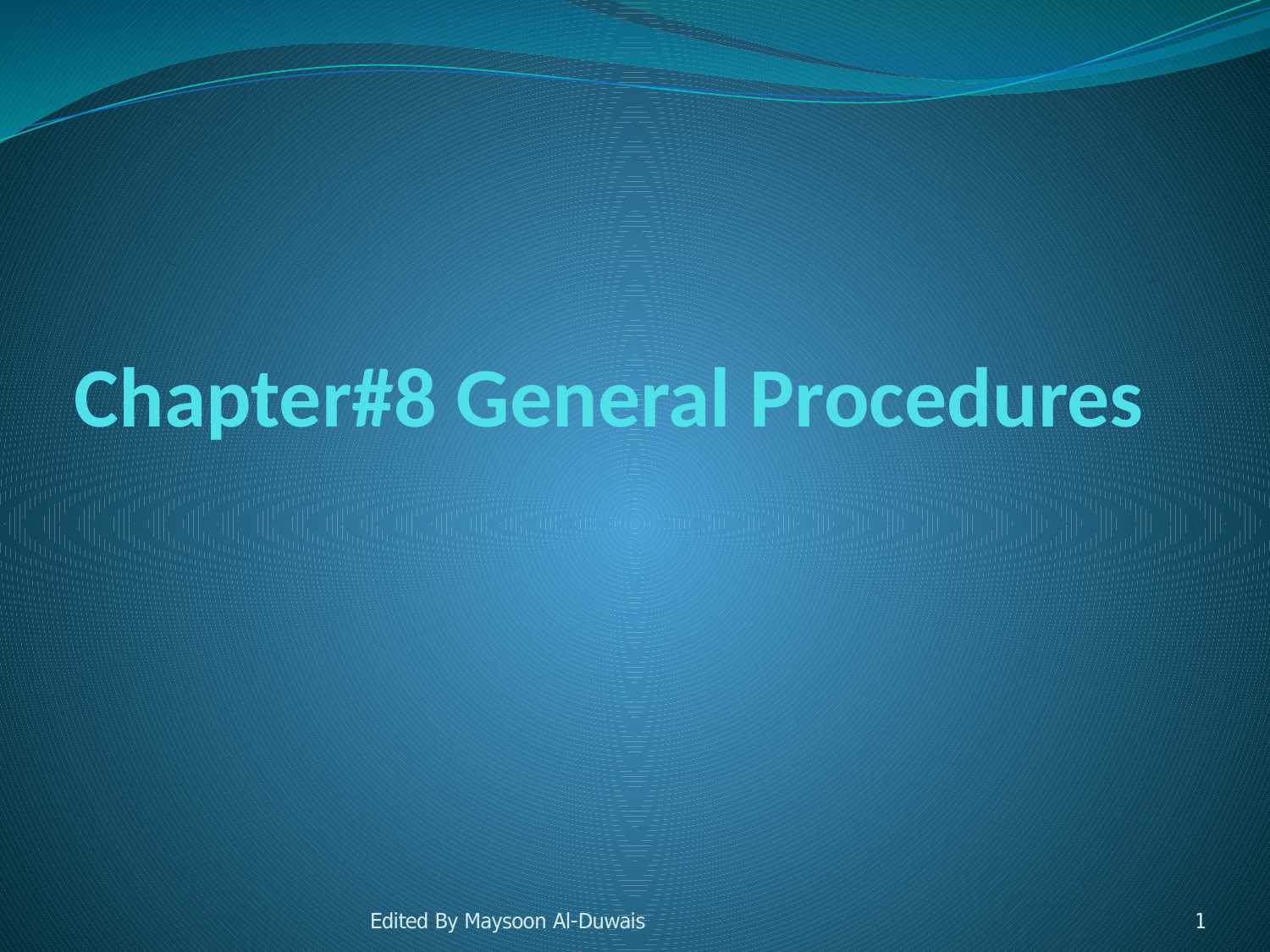

# Chapter#8 General Procedures
Edited By Maysoon Al-Duwais
1